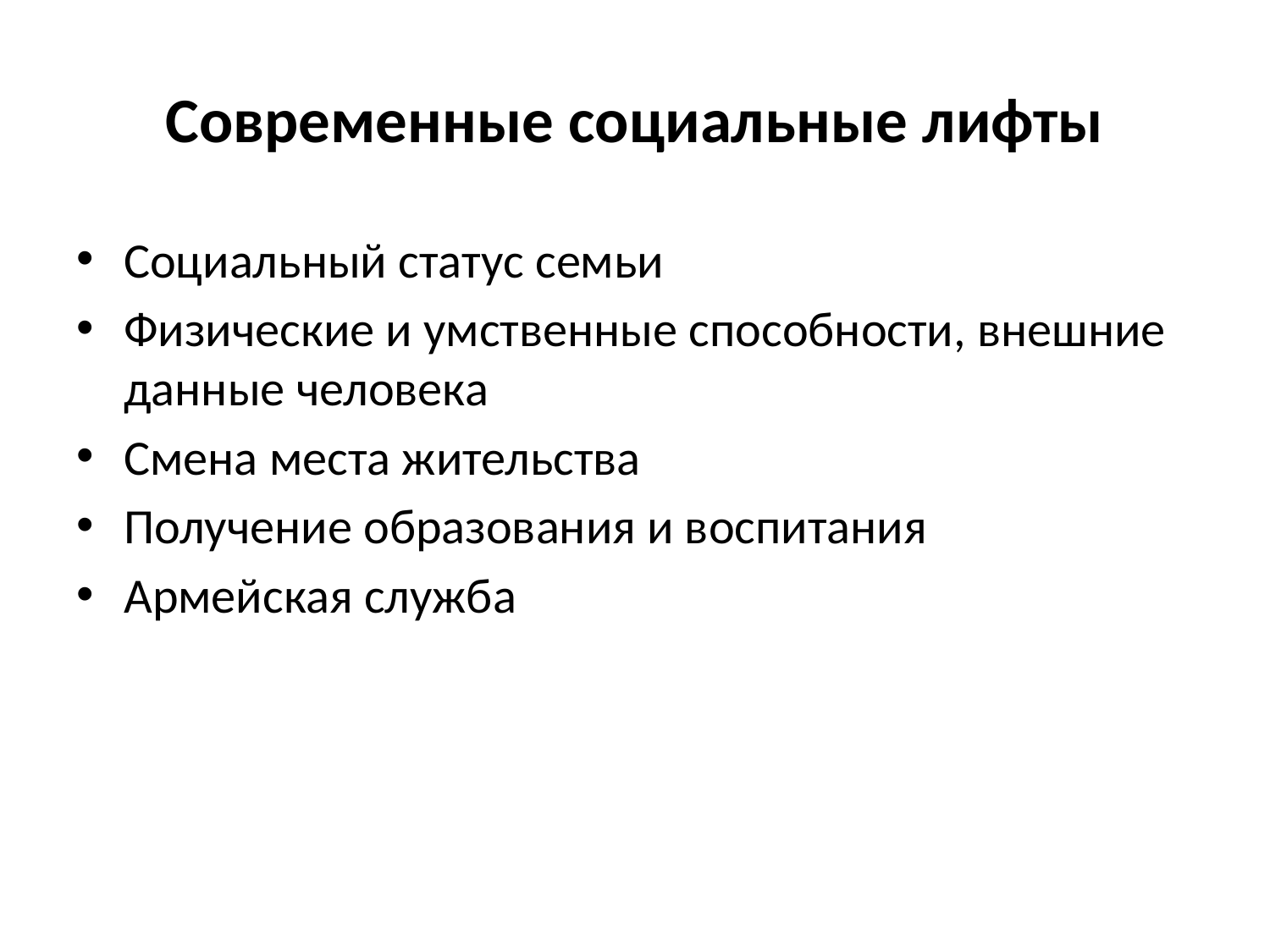

# Современные социальные лифты
Социальный статус семьи
Физические и умственные способности, внешние данные человека
Смена места жительства
Получение образования и воспитания
Армейская служба